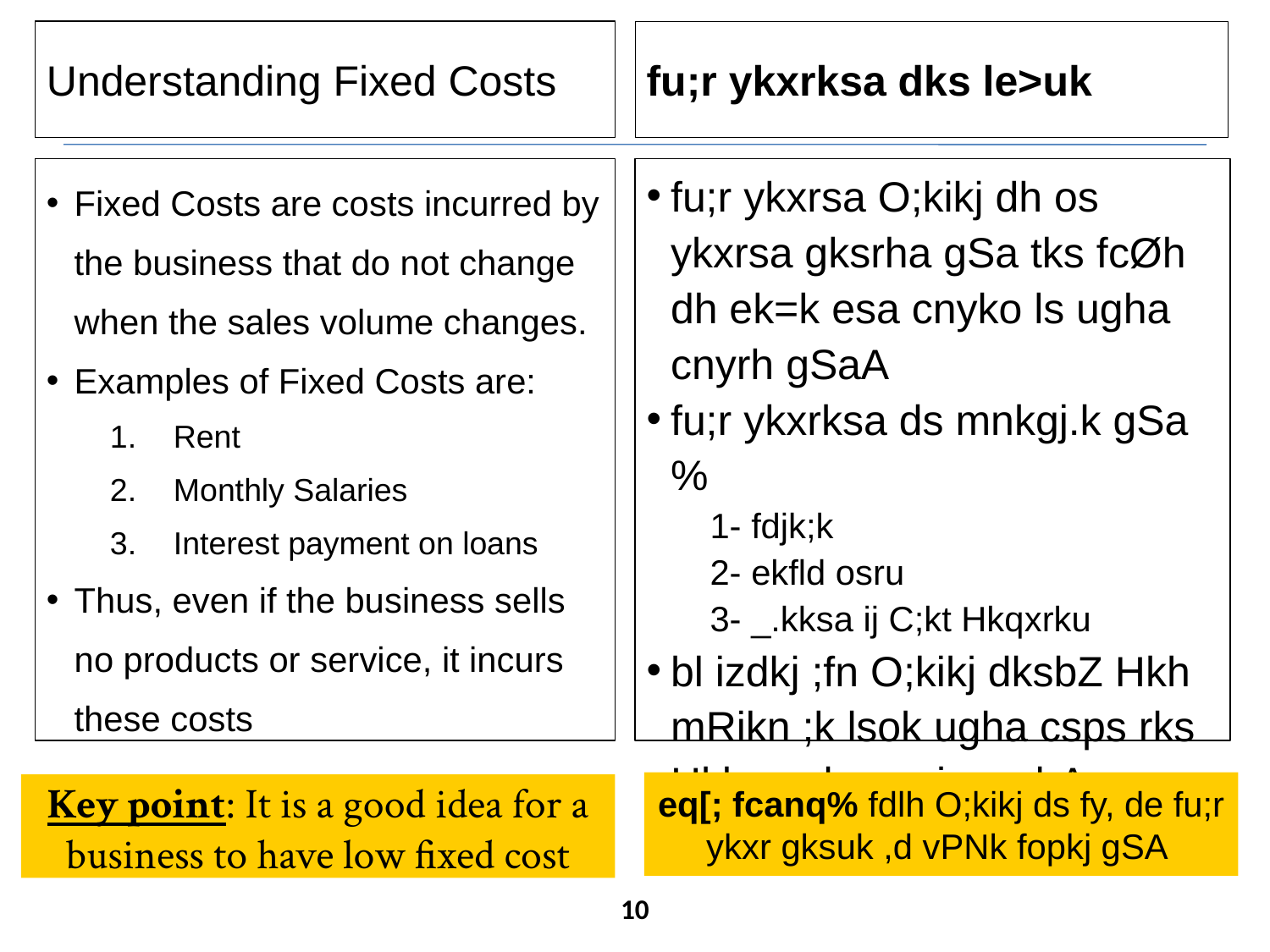

Understanding Fixed Costs
fu;r ykxrksa dks le>uk
Fixed Costs are costs incurred by the business that do not change when the sales volume changes.
Examples of Fixed Costs are:
Rent
Monthly Salaries
Interest payment on loans
Thus, even if the business sells no products or service, it incurs these costs
fu;r ykxrsa O;kikj dh os ykxrsa gksrha gSa tks fcØh dh ek=k esa cnyko ls ugha cnyrh gSaA
fu;r ykxrksa ds mnkgj.k gSa%
1- fdjk;k
2- ekfld osru
3- _.kksa ij C;kt Hkqxrku
bl izdkj ;fn O;kikj dksbZ Hkh mRikn ;k lsok ugha csps rks Hkh ;s ykxras jgsaxhA

eq[; fcanq% fdlh O;kikj ds fy, de fu;r ykxr gksuk ,d vPNk fopkj gSA
Key point: It is a good idea for a business to have low fixed cost
10